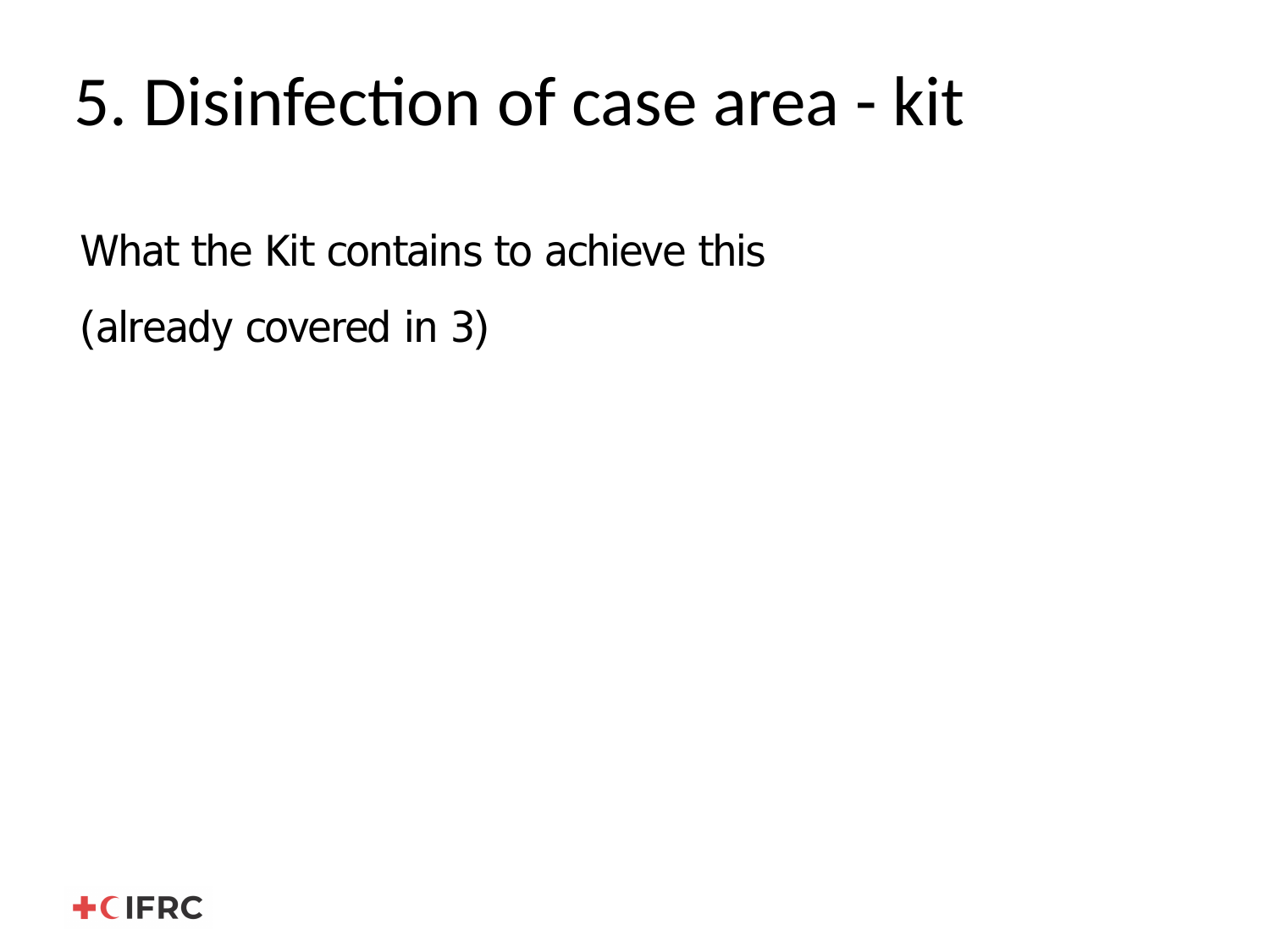

# 5. Disinfection of case area - kit
What the Kit contains to achieve this
(already covered in 3)